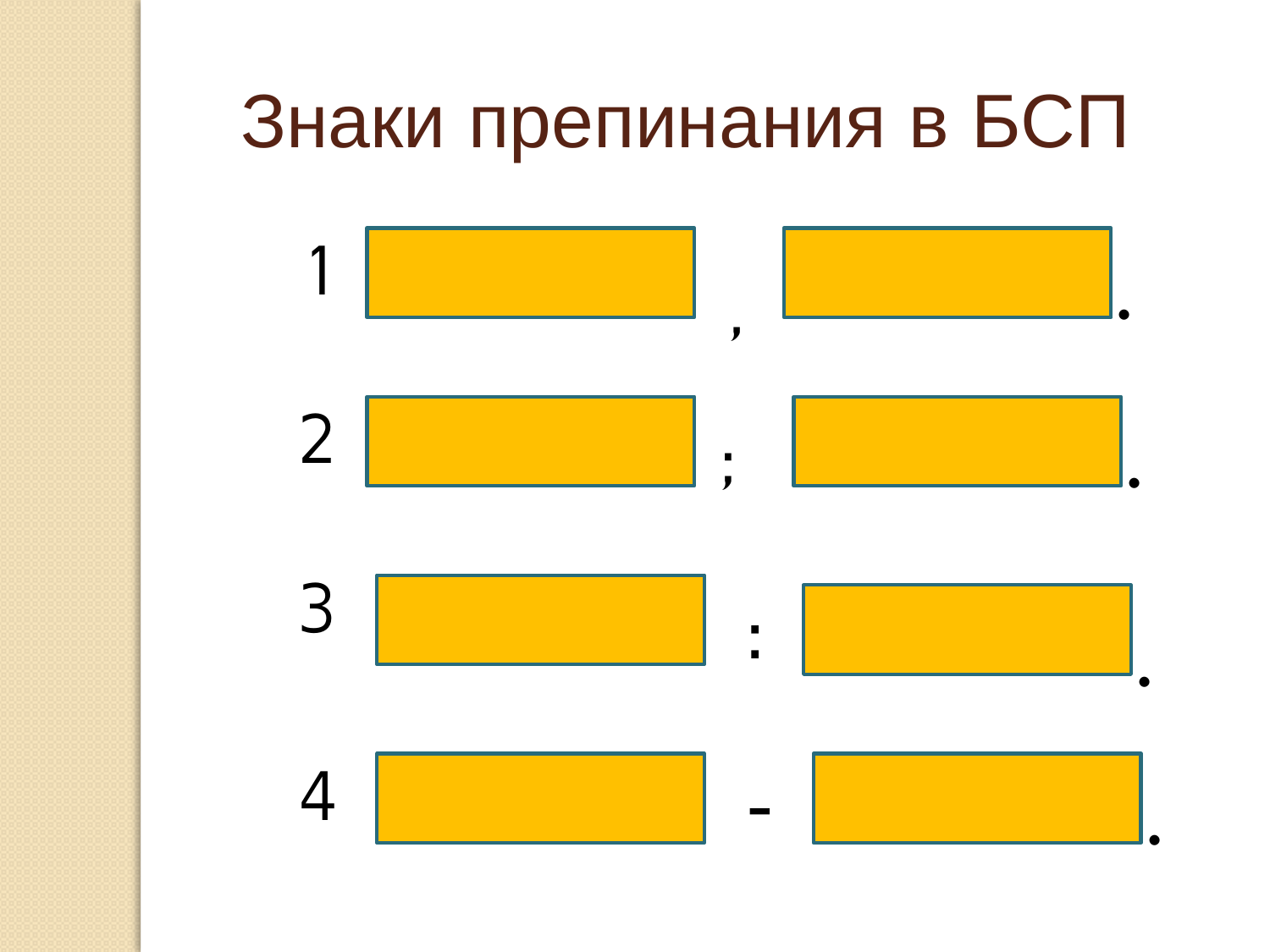

Знаки препинания в БСП

1

.
 ,
2

.
;
3

:

.
4
-

.